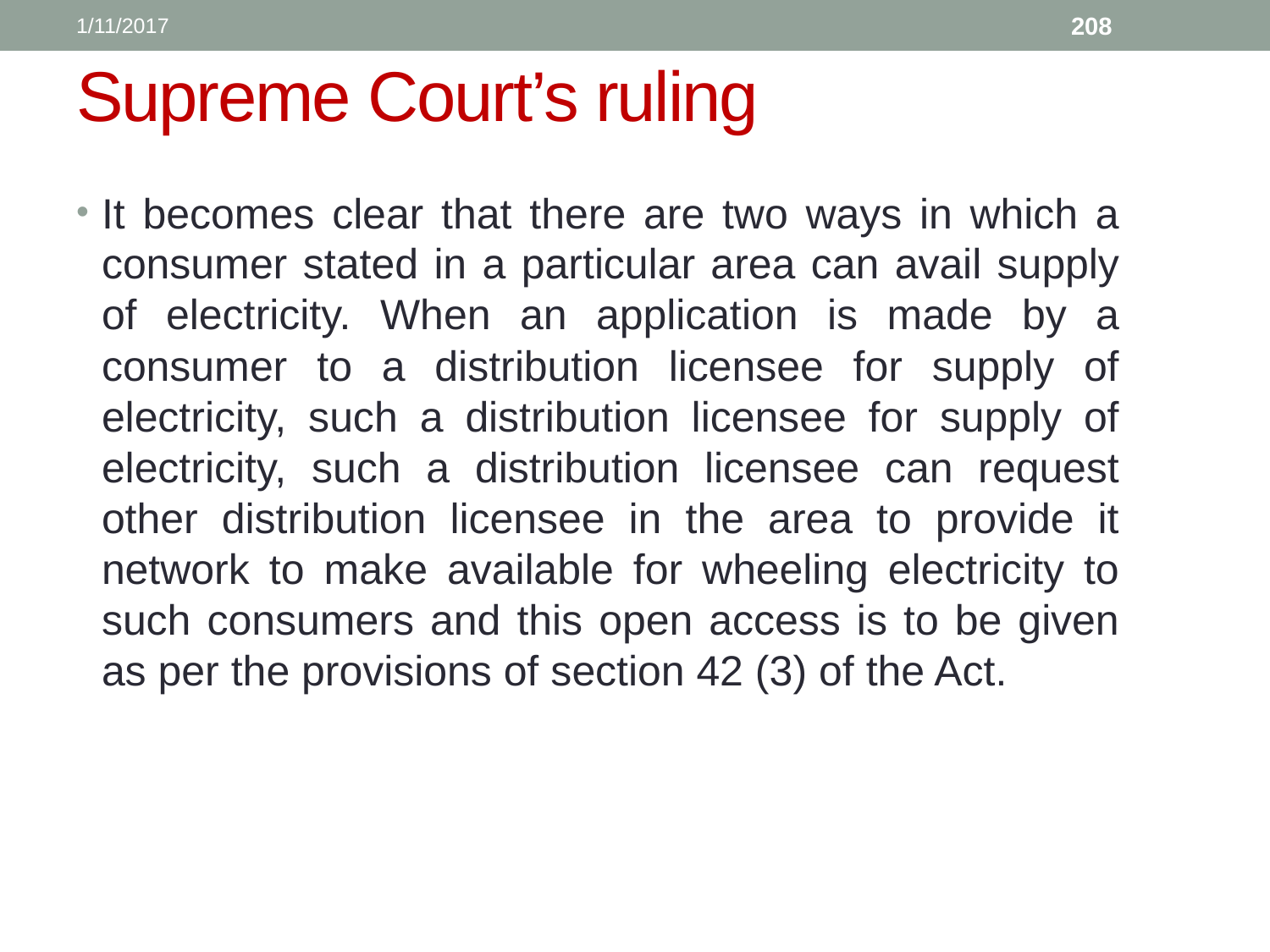

1/11/2017
208
# Supreme Court’s ruling
It becomes clear that there are two ways in which a consumer stated in a particular area can avail supply of electricity. When an application is made by a consumer to a distribution licensee for supply of electricity, such a distribution licensee for supply of electricity, such a distribution licensee can request other distribution licensee in the area to provide it network to make available for wheeling electricity to such consumers and this open access is to be given as per the provisions of section 42 (3) of the Act.